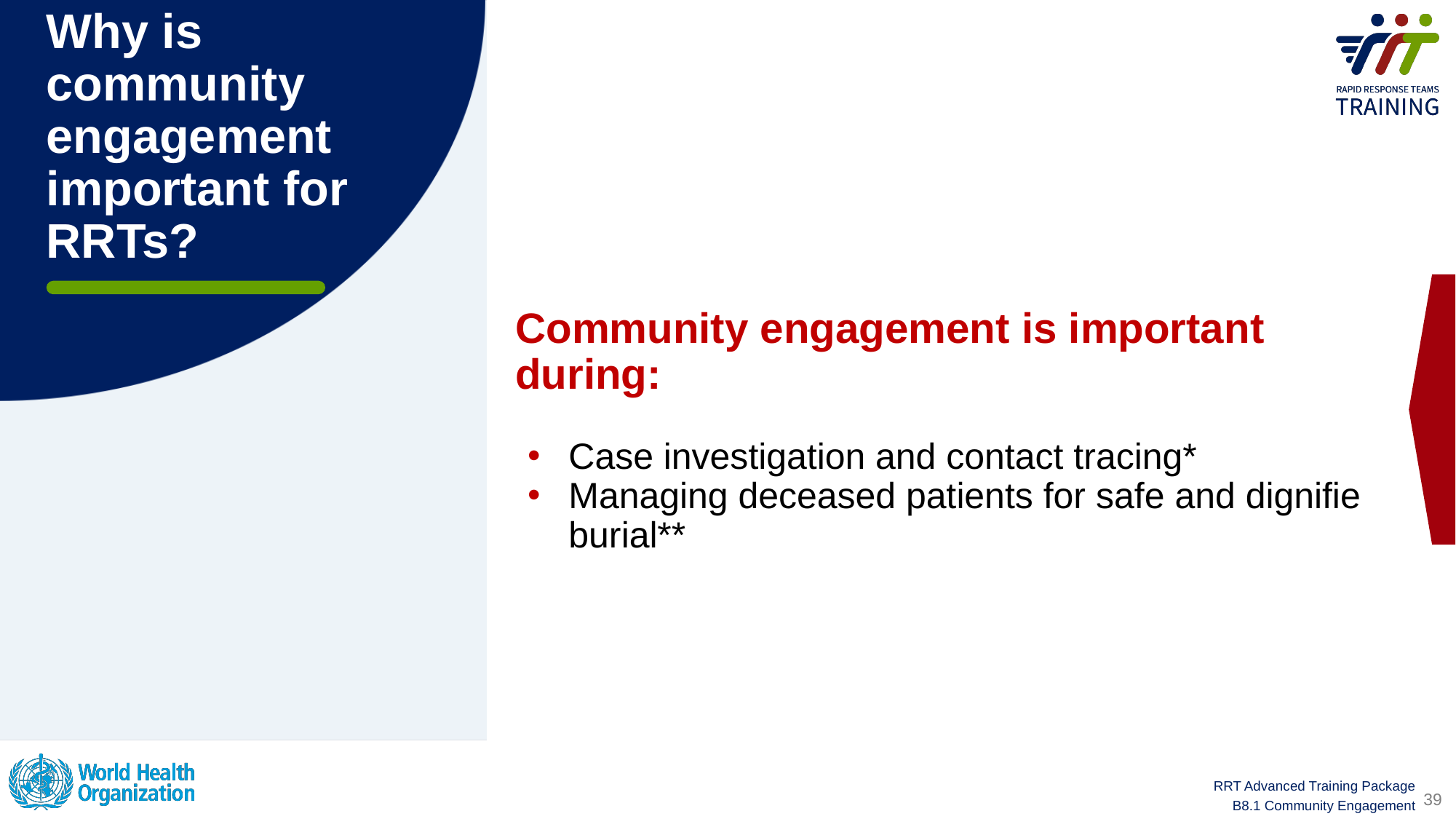

Why is community engagement important for RRTs?

Community engagement is important during:

Case investigation and contact tracing*
Managing deceased patients for safe and dignifie burial**